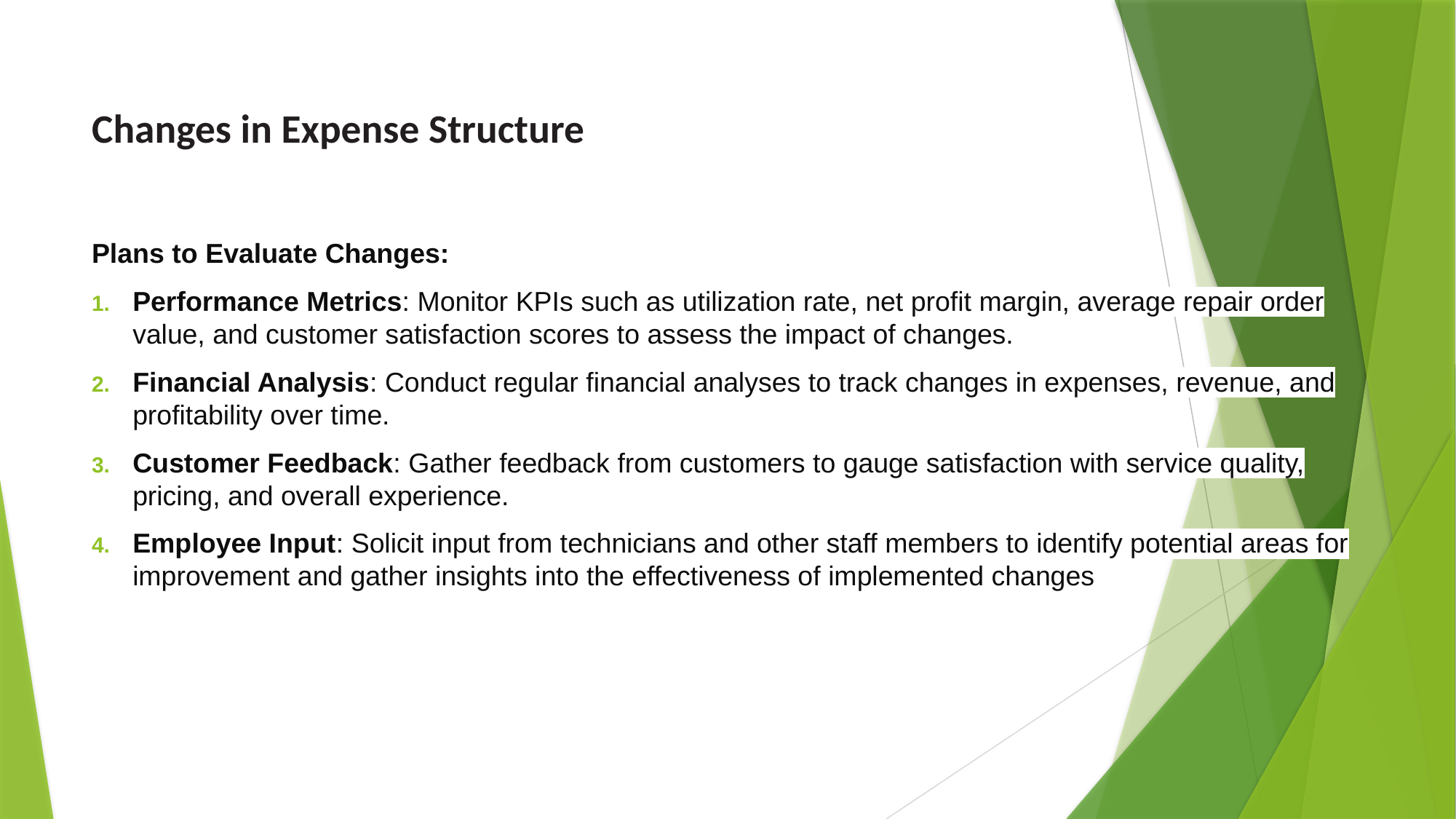

# Changes in Expense Structure
Plans to Evaluate Changes:
Performance Metrics: Monitor KPIs such as utilization rate, net profit margin, average repair order value, and customer satisfaction scores to assess the impact of changes.
Financial Analysis: Conduct regular financial analyses to track changes in expenses, revenue, and profitability over time.
Customer Feedback: Gather feedback from customers to gauge satisfaction with service quality, pricing, and overall experience.
Employee Input: Solicit input from technicians and other staff members to identify potential areas for improvement and gather insights into the effectiveness of implemented changes